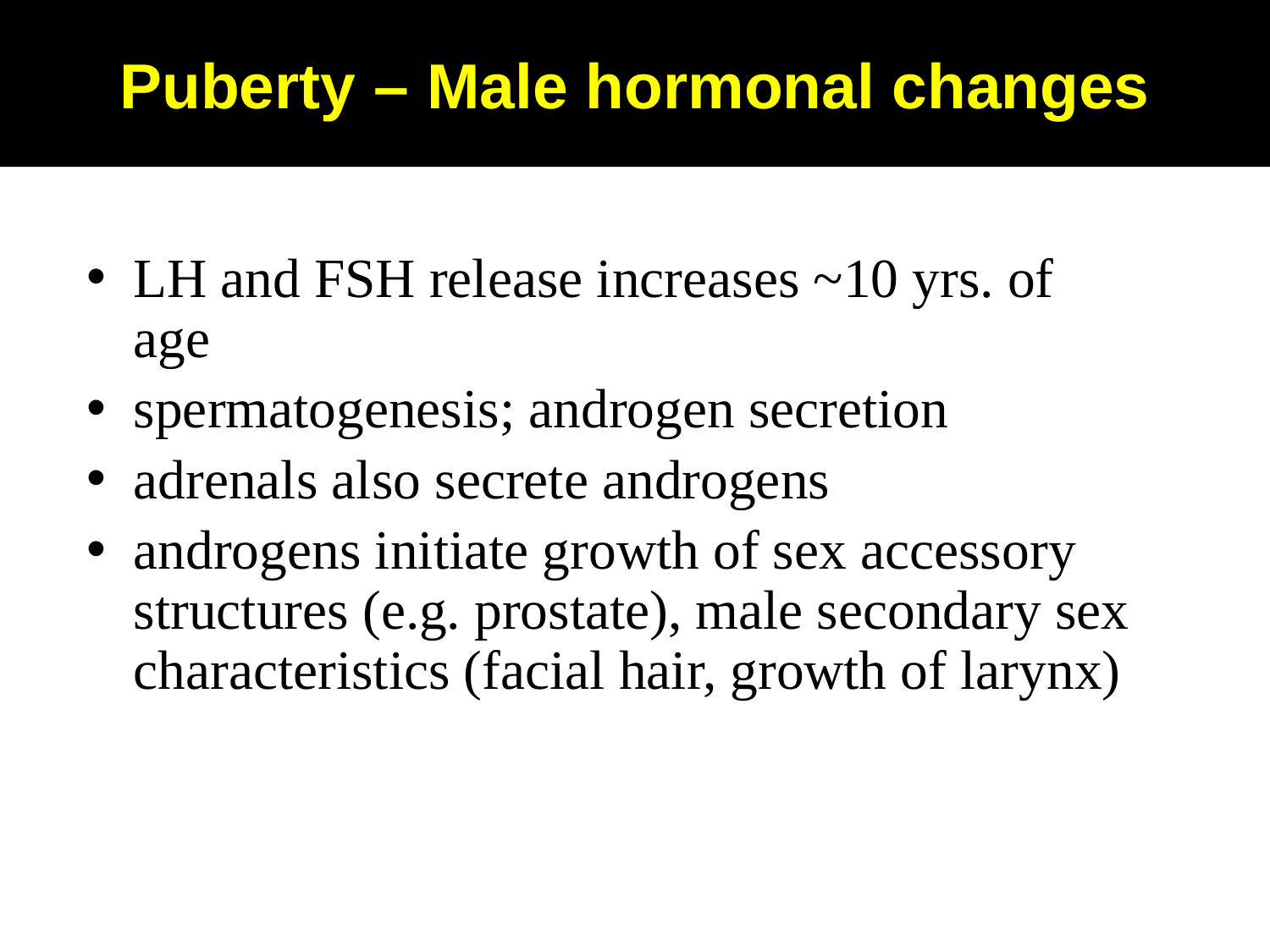

# Puberty – Male hormonal changes
LH and FSH release increases ~10 yrs. of age
spermatogenesis; androgen secretion
adrenals also secrete androgens
androgens initiate growth of sex accessory structures (e.g. prostate), male secondary sex characteristics (facial hair, growth of larynx)